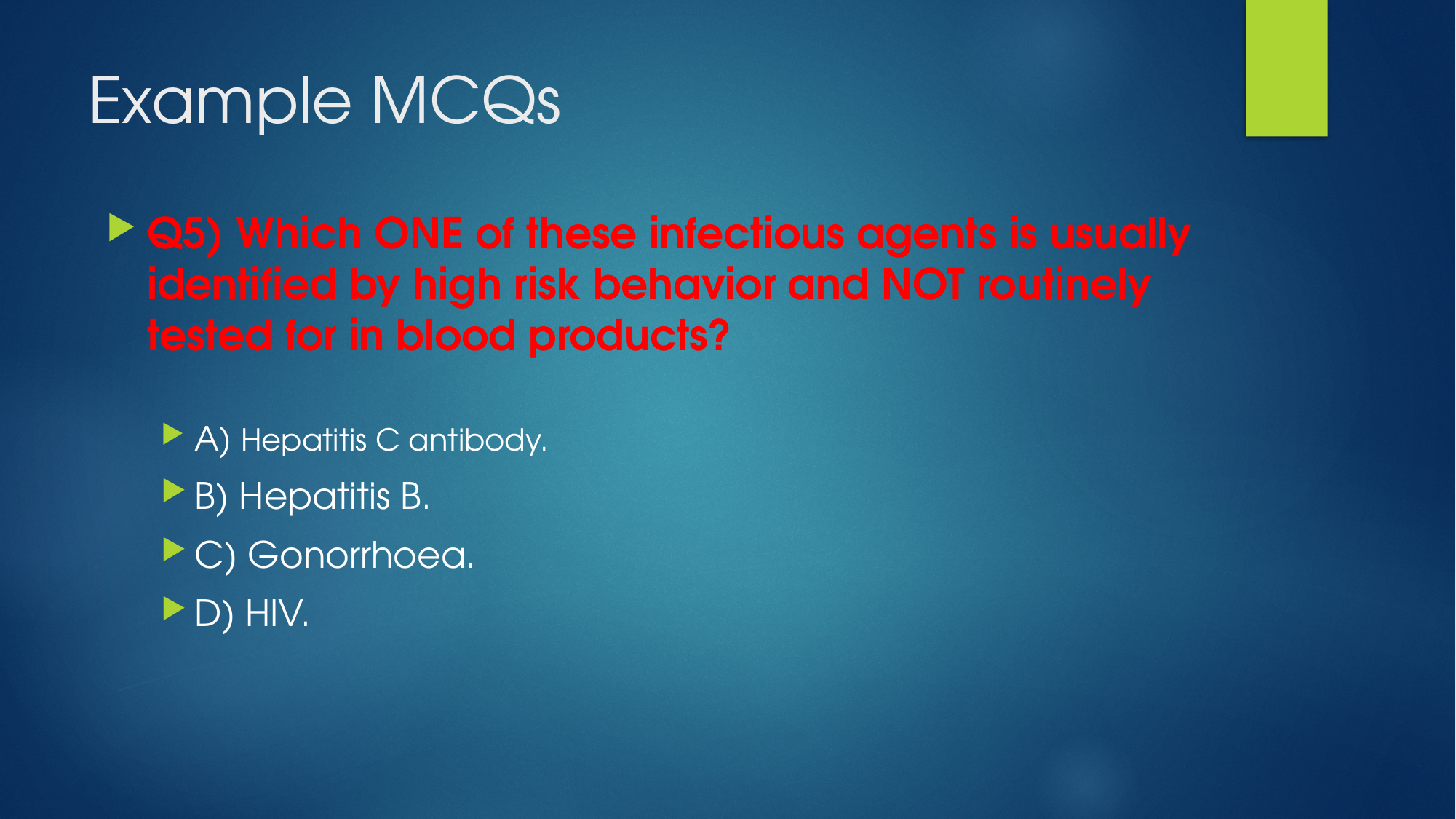

# Example MCQs
Q5) Which ONE of these infectious agents is usually identified by high risk behavior and NOT routinely tested for in blood products?

A) Hepatitis C antibody.
B) Hepatitis B.
C) Gonorrhoea.
D) HIV.